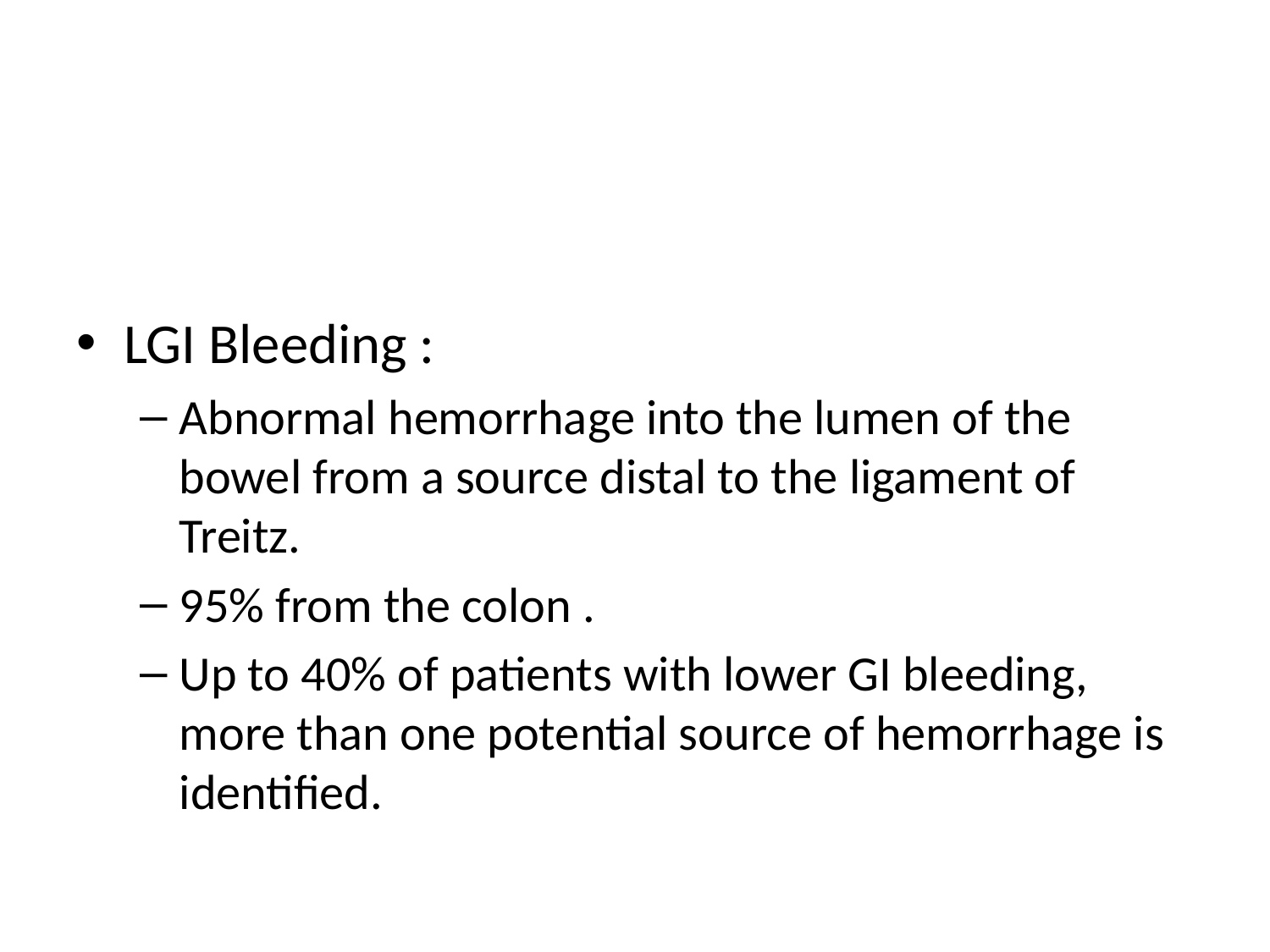

#

LGI Bleeding :
Abnormal hemorrhage into the lumen of the bowel from a source distal to the ligament of Treitz.
95% from the colon .
Up to 40% of patients with lower GI bleeding, more than one potential source of hemorrhage is identified.